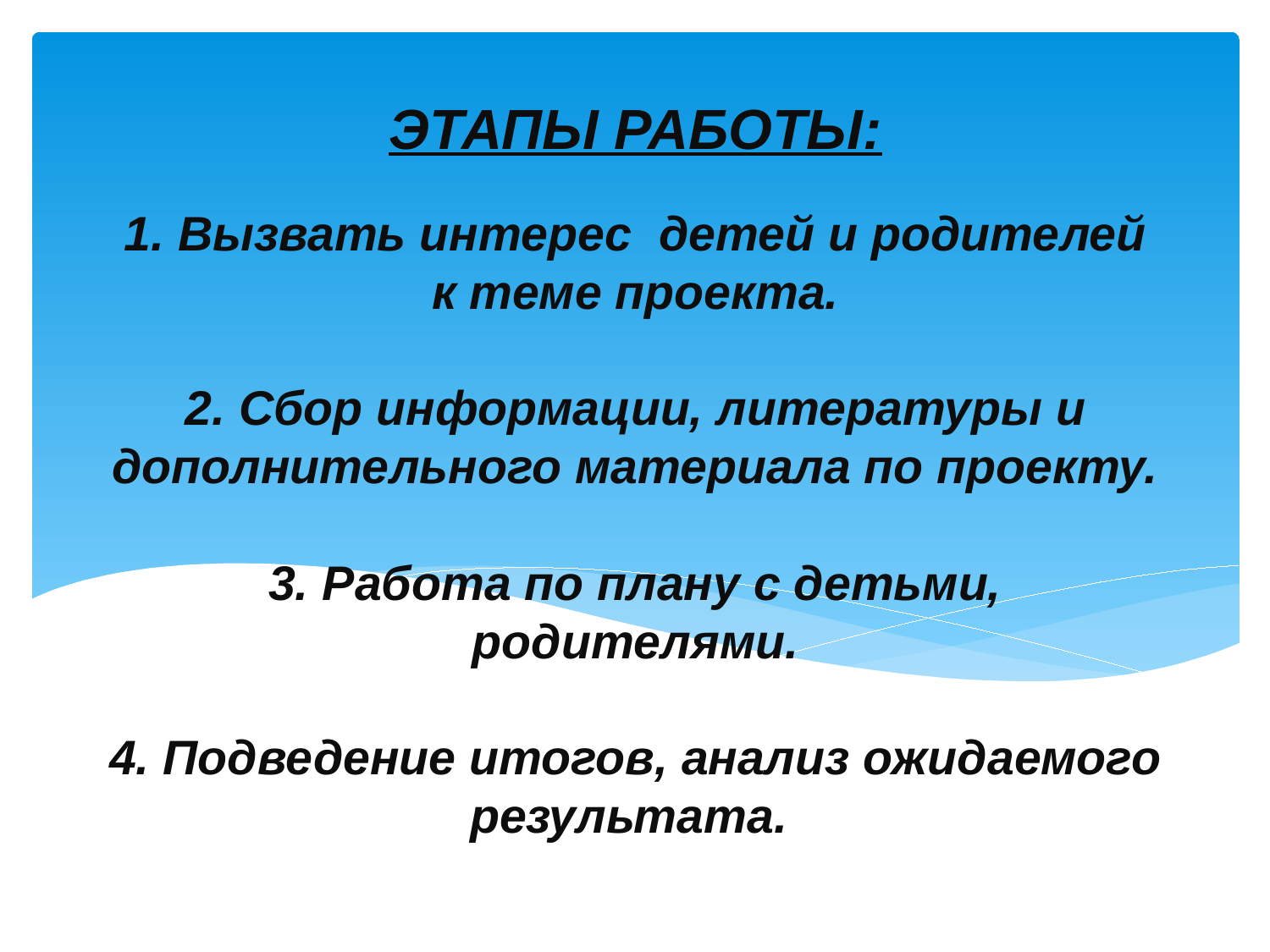

ЭТАПЫ РАБОТЫ:

# 1. Вызвать интерес  детей и родителей к теме проекта. 2. Сбор информации, литературы и дополнительного материала по проекту. 3. Работа по плану с детьми, родителями. 4. Подведение итогов, анализ ожидаемого результата.